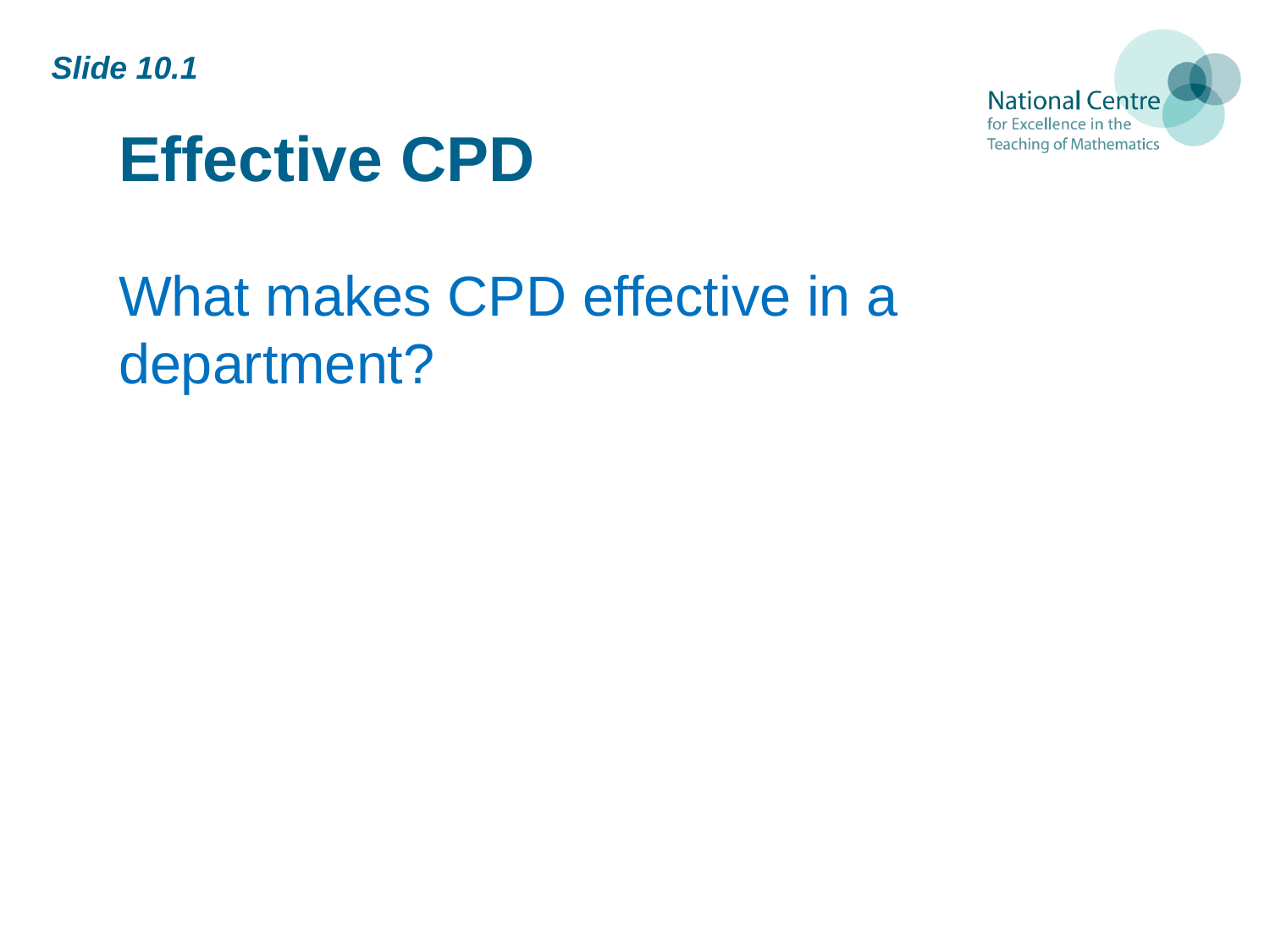

Slide 10.1
# Effective CPD
What makes CPD effective in a department?